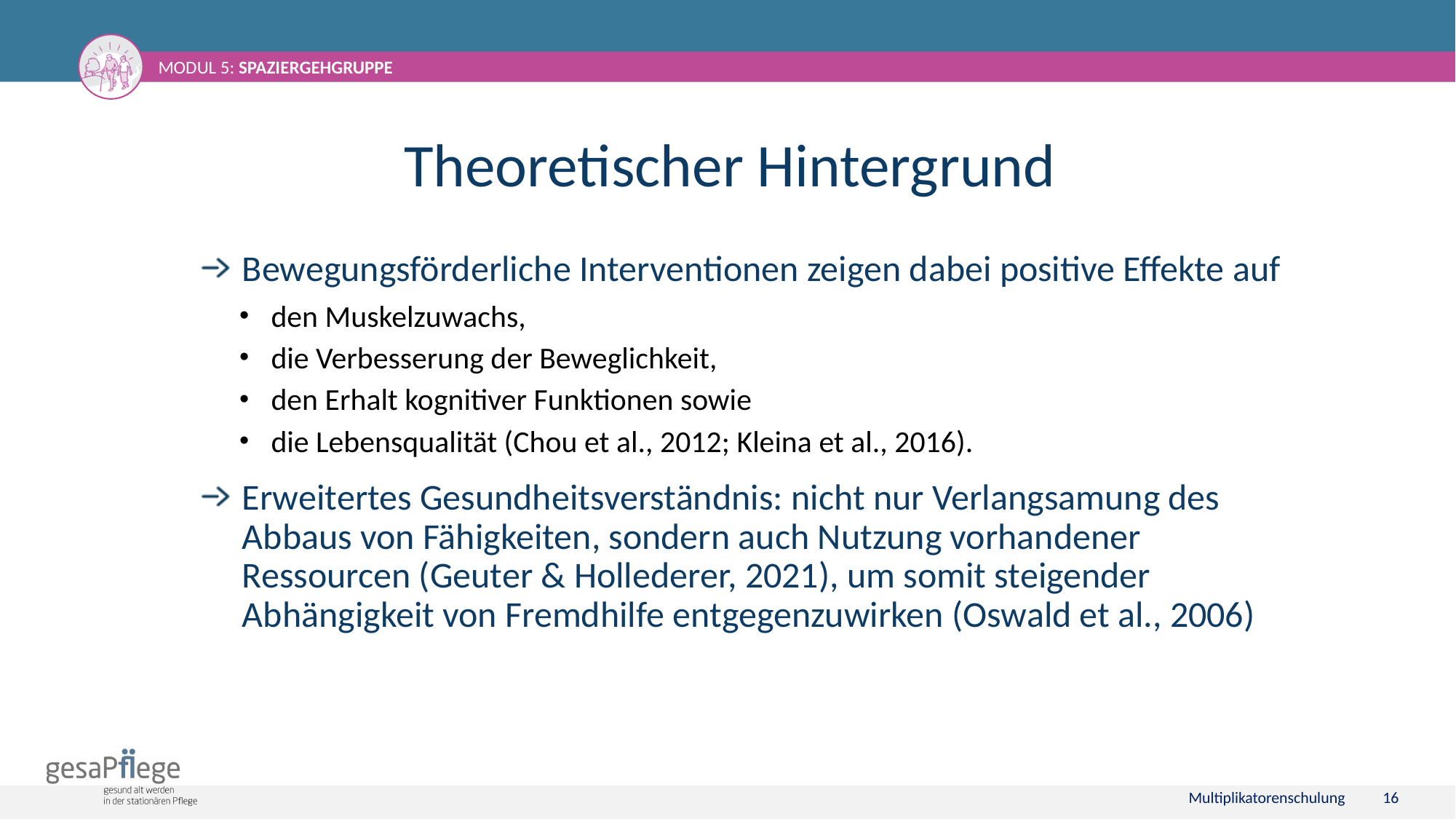

# Theoretischer Hintergrund
Bewegungsförderliche Interventionen zeigen dabei positive Effekte auf
den Muskelzuwachs,
die Verbesserung der Beweglichkeit,
den Erhalt kognitiver Funktionen sowie
die Lebensqualität (Chou et al., 2012; Kleina et al., 2016).
Erweitertes Gesundheitsverständnis: nicht nur Verlangsamung des Abbaus von Fähigkeiten, sondern auch Nutzung vorhandener Ressourcen (Geuter & Hollederer, 2021), um somit steigender Abhängigkeit von Fremdhilfe entgegenzuwirken (Oswald et al., 2006)

Multiplikatorenschulung
16